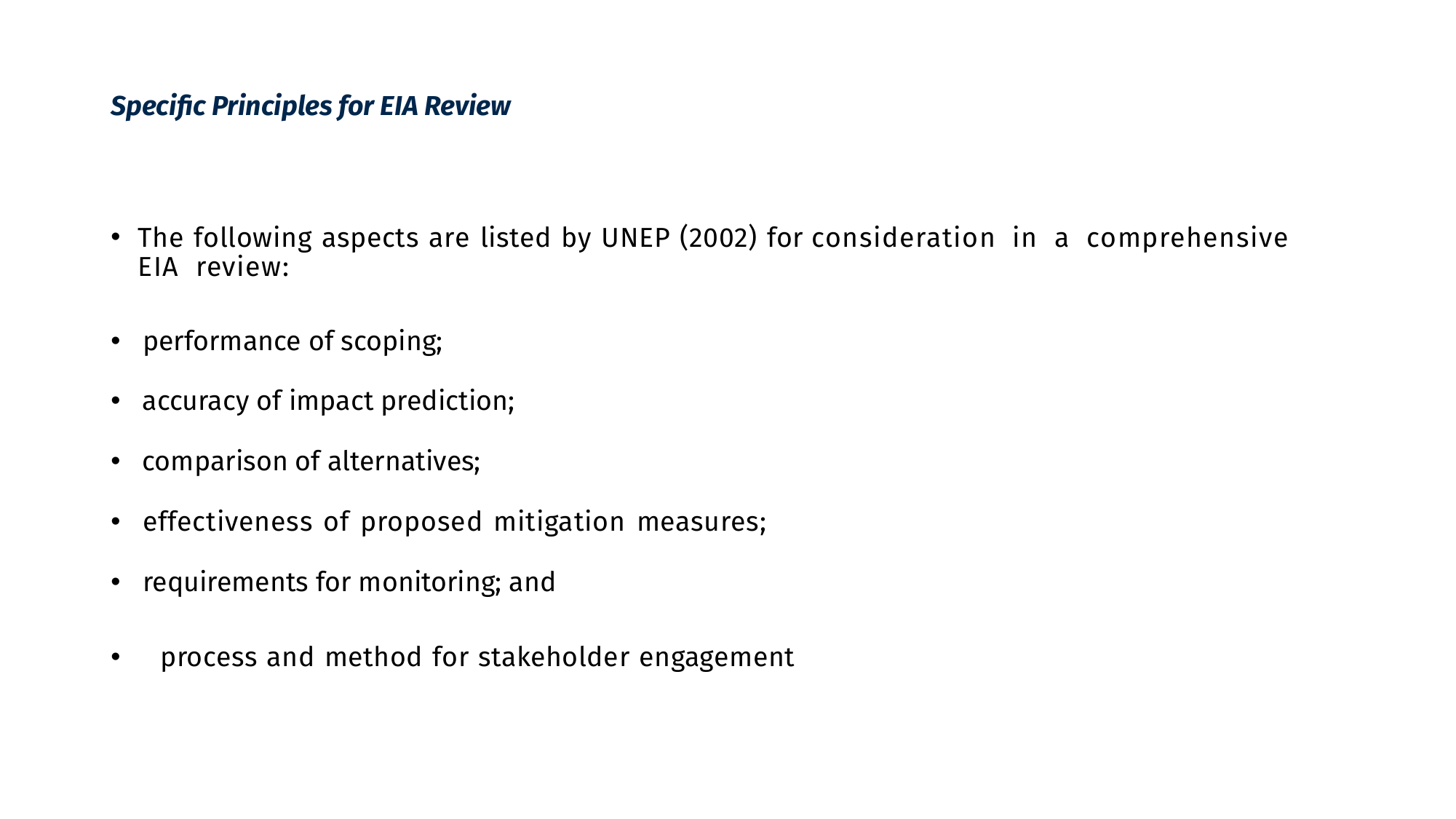

# Specific Principles for EIA Review
The following aspects are listed by UNEP (2002) for consideration  in  a  comprehensive  EIA  review:

   performance of scoping;

   accuracy of impact prediction;

   comparison of alternatives;

   effectiveness of proposed mitigation measures;

   requirements for monitoring; and

   process and method for stakeholder engagement